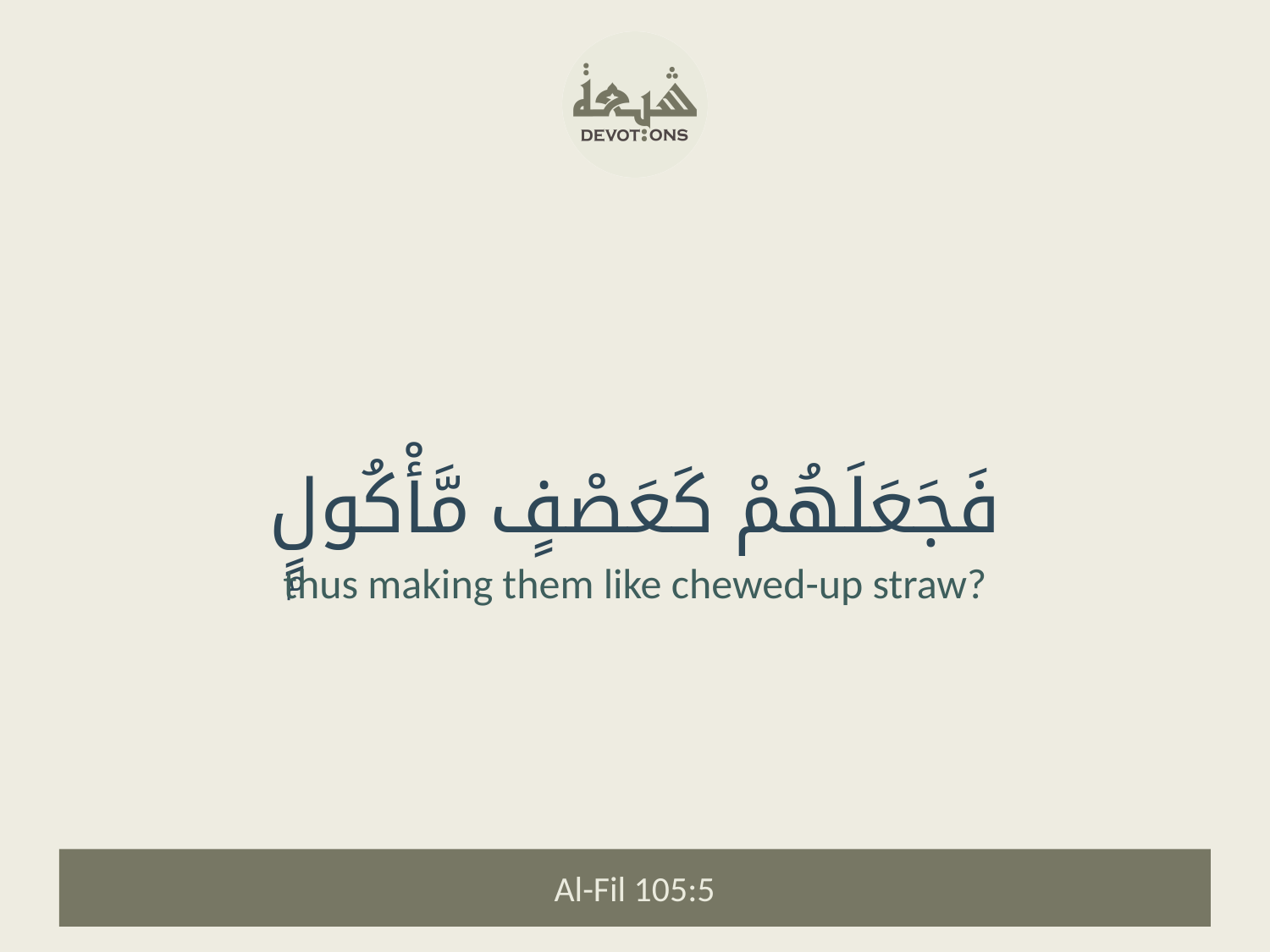

فَجَعَلَهُمْ كَعَصْفٍ مَّأْكُولٍۭ
thus making them like chewed-up straw?
Al-Fil 105:5